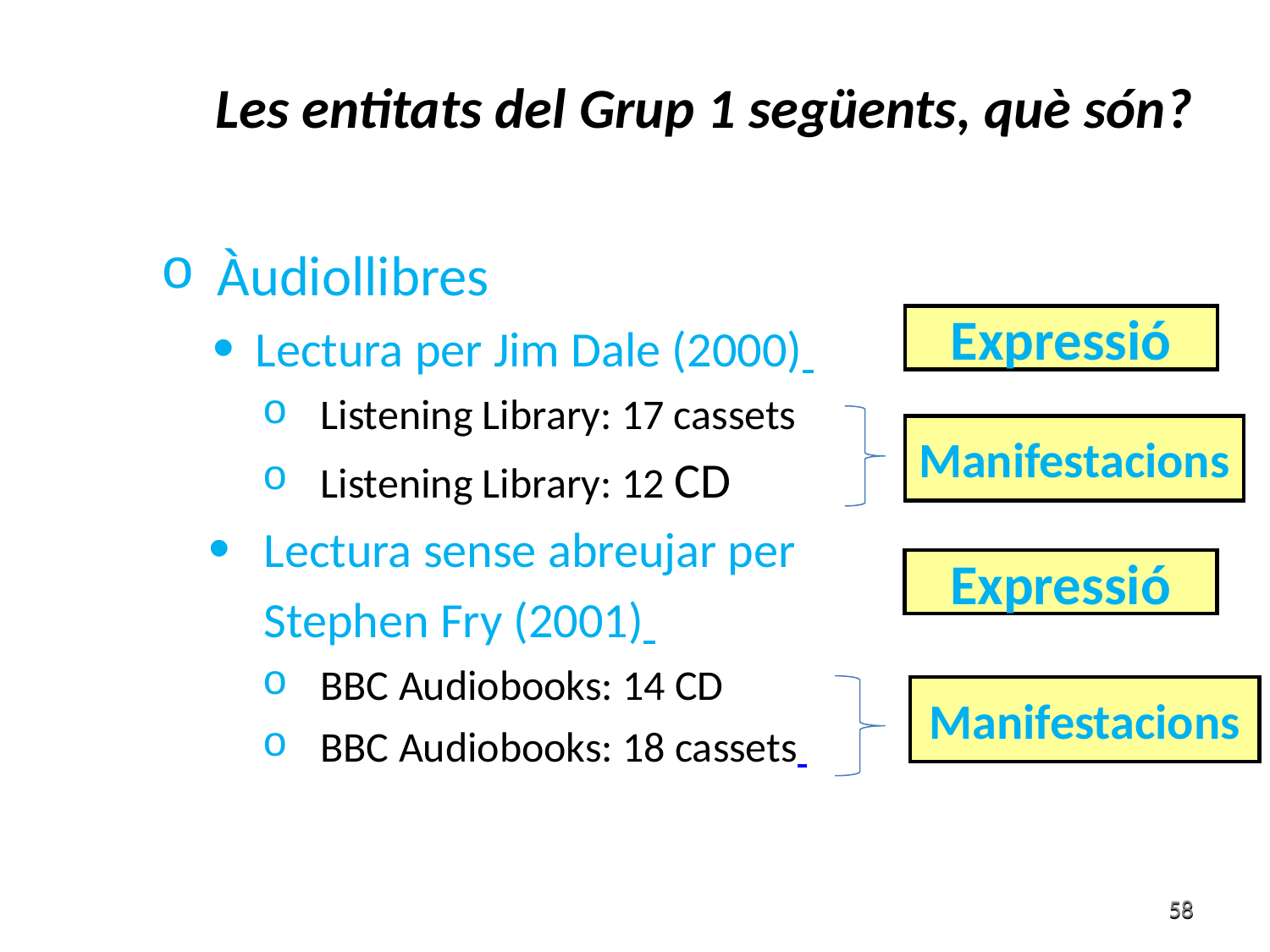

Les entitats del Grup 1 següents, què són?
Àudiollibres
Lectura per Jim Dale (2000)
Listening Library: 17 cassets
Listening Library: 12 CD
Lectura sense abreujar per
	Stephen Fry (2001)
BBC Audiobooks: 14 CD
BBC Audiobooks: 18 cassets
Expressió

Manifestacions
Expressió

Manifestacions
58
58